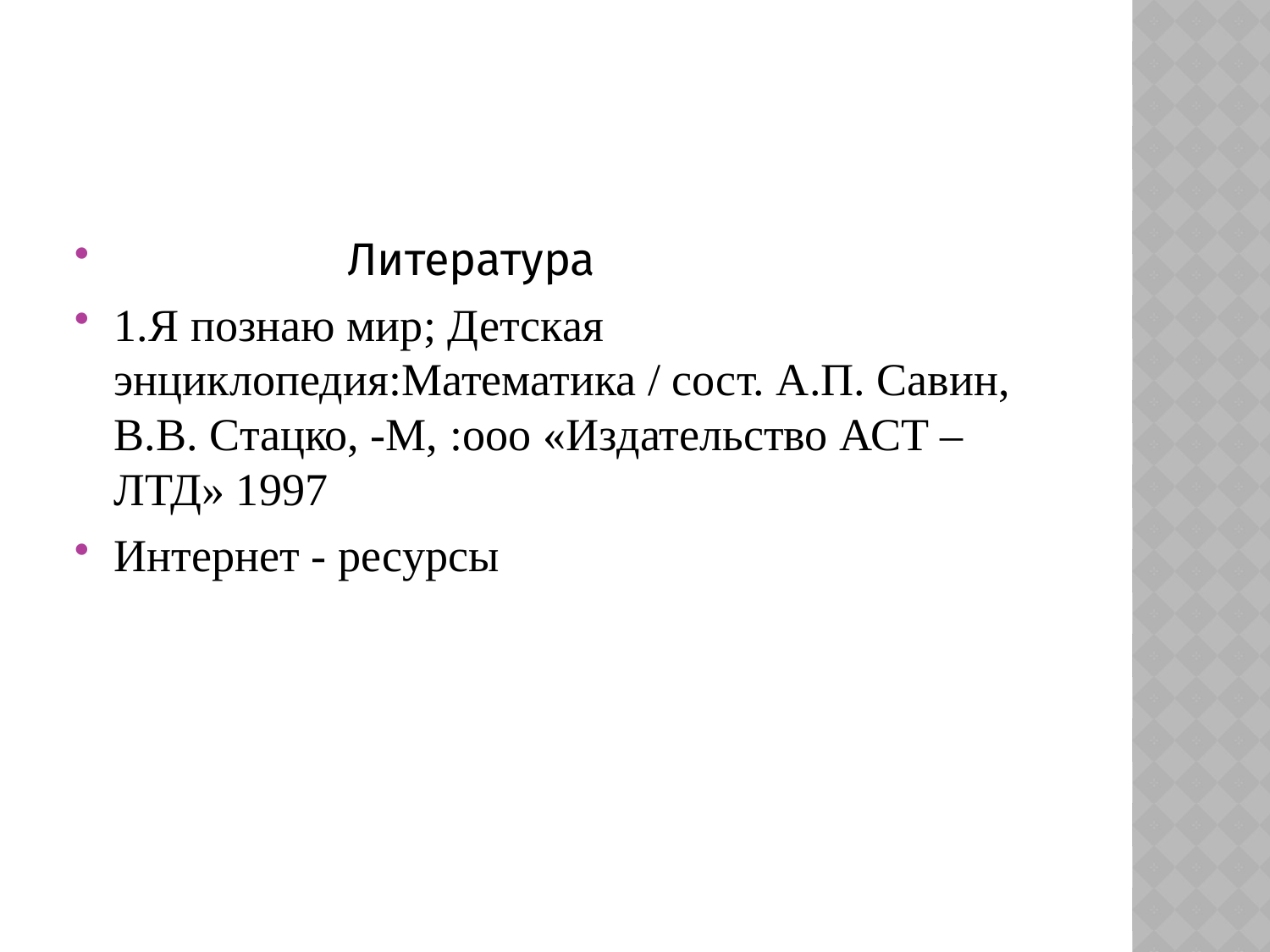

Литература
1.Я познаю мир; Детская энциклопедия:Математика / сост. А.П. Савин, В.В. Стацко, -М, :ооо «Издательство АСТ – ЛТД» 1997
Интернет - ресурсы